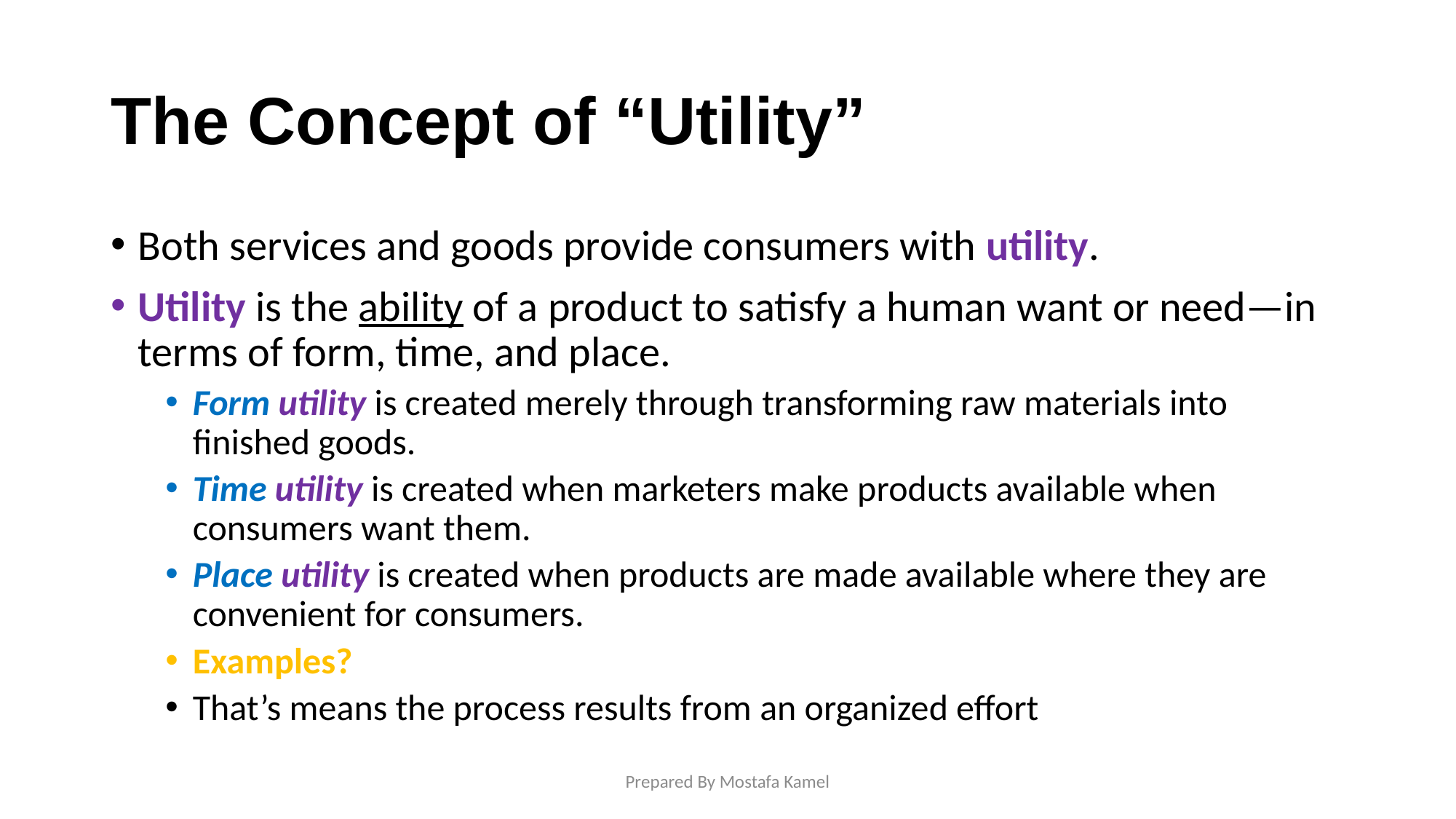

# The Concept of “Utility”
Both services and goods provide consumers with utility.
Utility is the ability of a product to satisfy a human want or need—in terms of form, time, and place.
Form utility is created merely through transforming raw materials into finished goods.
Time utility is created when marketers make products available when consumers want them.
Place utility is created when products are made available where they are convenient for consumers.
Examples?
That’s means the process results from an organized effort

Prepared By Mostafa Kamel